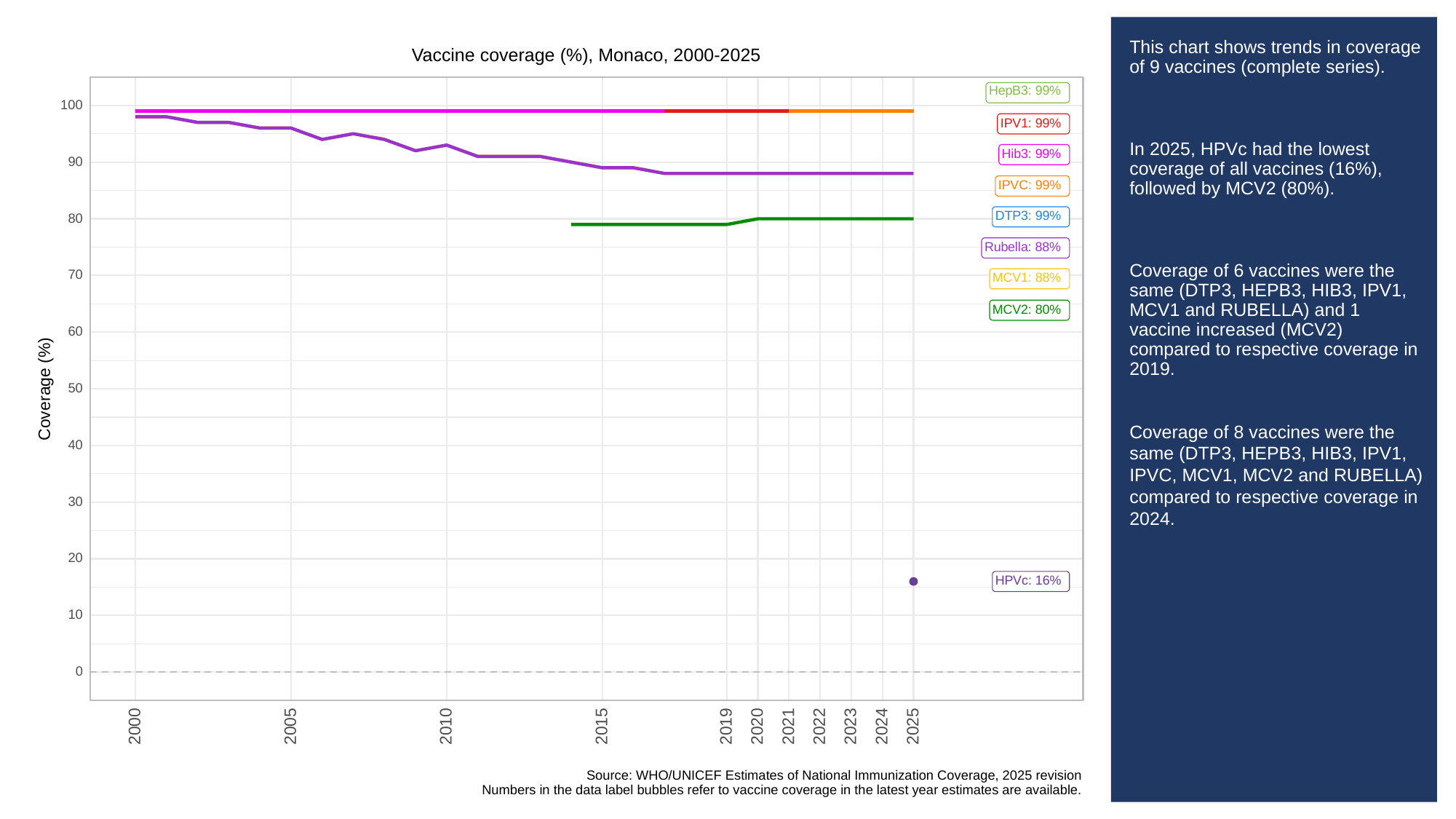

# This chart shows trends in coverage of 9 vaccines (complete series).

In 2025, HPVc had the lowest coverage of all vaccines (16%), followed by MCV2 (80%).

Coverage of 6 vaccines were the same (DTP3, HEPB3, HIB3, IPV1, MCV1 and RUBELLA) and 1 vaccine increased (MCV2) compared to respective coverage in 2019.

Coverage of 8 vaccines were the same (DTP3, HEPB3, HIB3, IPV1, IPVC, MCV1, MCV2 and RUBELLA) compared to respective coverage in 2024.

Vaccine coverage (%), Monaco, 2000-2025

HepB3: 99%

100

IPV1: 99%

Hib3: 99%
90

IPVC: 99%

DTP3: 99%
80

Rubella: 88%

70
MCV1: 88%

MCV2: 80%
60

Coverage (%)
50

40

30

20

HPVc: 16%

10

0

2023
2000
2005
2010
2015
2019
2020
2021
2022
2024
2025
Source: WHO/UNICEF Estimates of National Immunization Coverage, 2025 revision
Numbers in the data label bubbles refer to vaccine coverage in the latest year estimates are available.